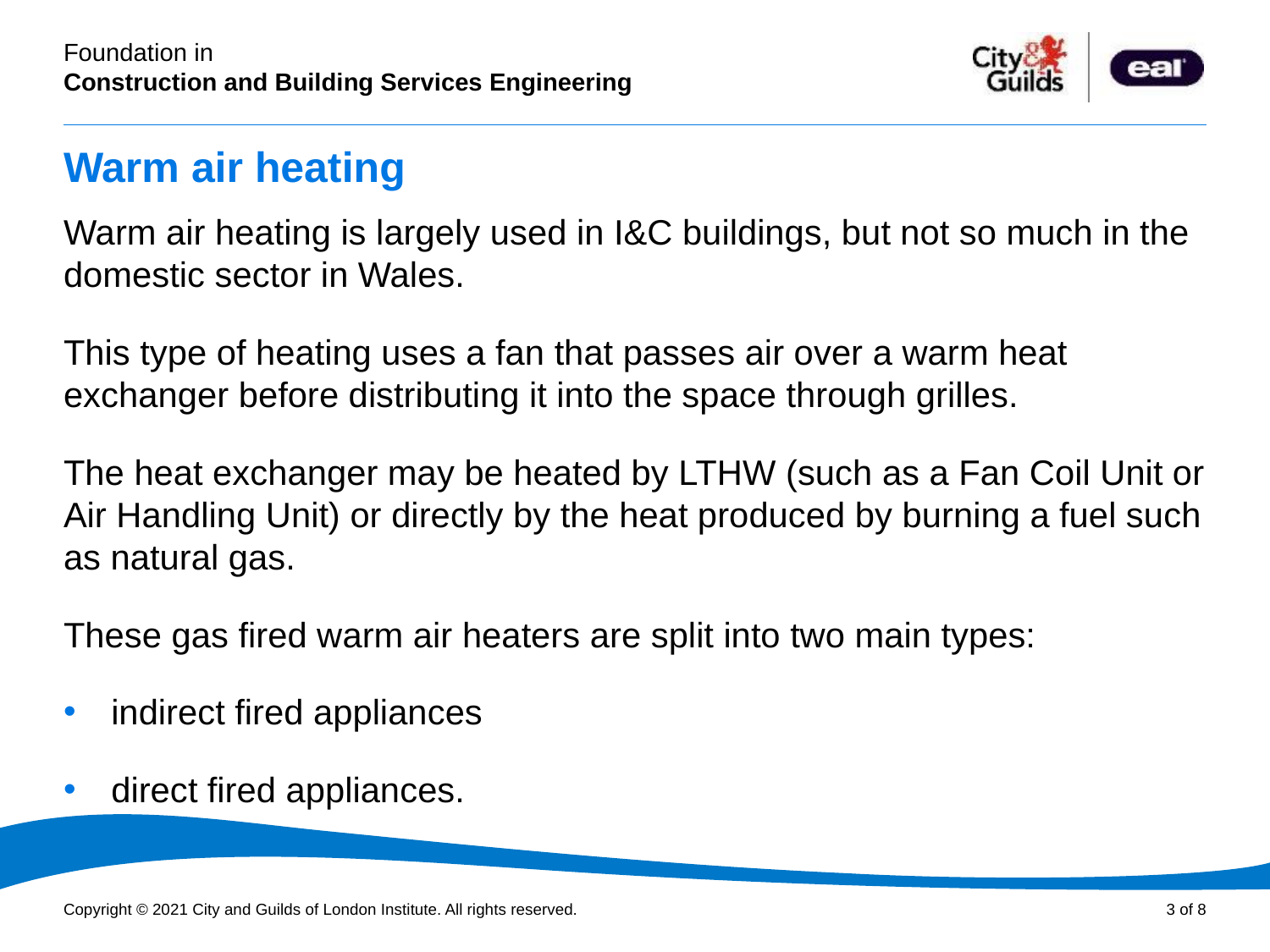

# Warm air heating
Warm air heating is largely used in I&C buildings, but not so much in the domestic sector in Wales.
This type of heating uses a fan that passes air over a warm heat exchanger before distributing it into the space through grilles.
The heat exchanger may be heated by LTHW (such as a Fan Coil Unit or Air Handling Unit) or directly by the heat produced by burning a fuel such as natural gas.
These gas fired warm air heaters are split into two main types:
indirect fired appliances
direct fired appliances.